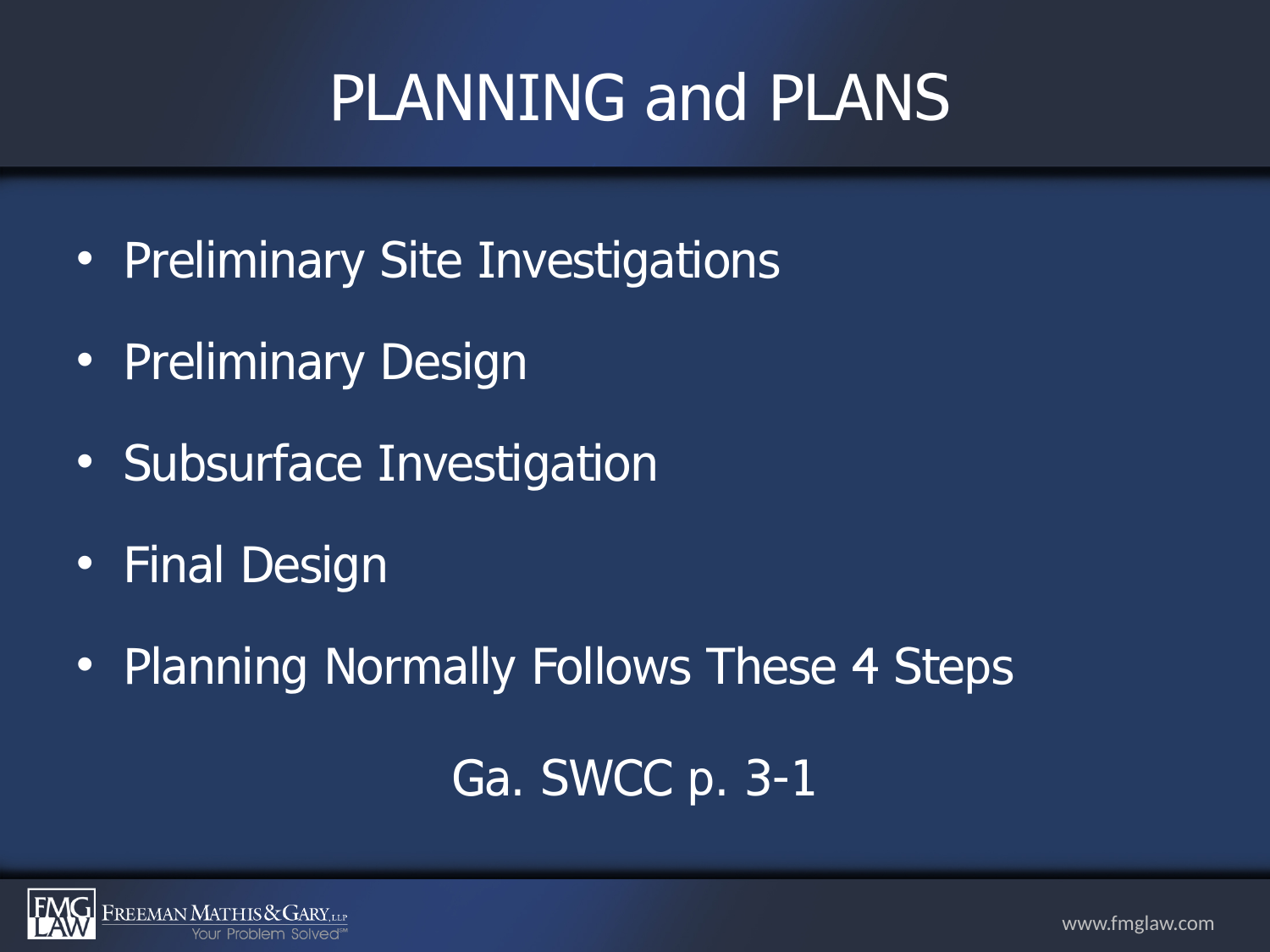

# PLANNING and PLANS
Preliminary Site Investigations
Preliminary Design
Subsurface Investigation
Final Design
Planning Normally Follows These 4 Steps
Ga. SWCC p. 3-1